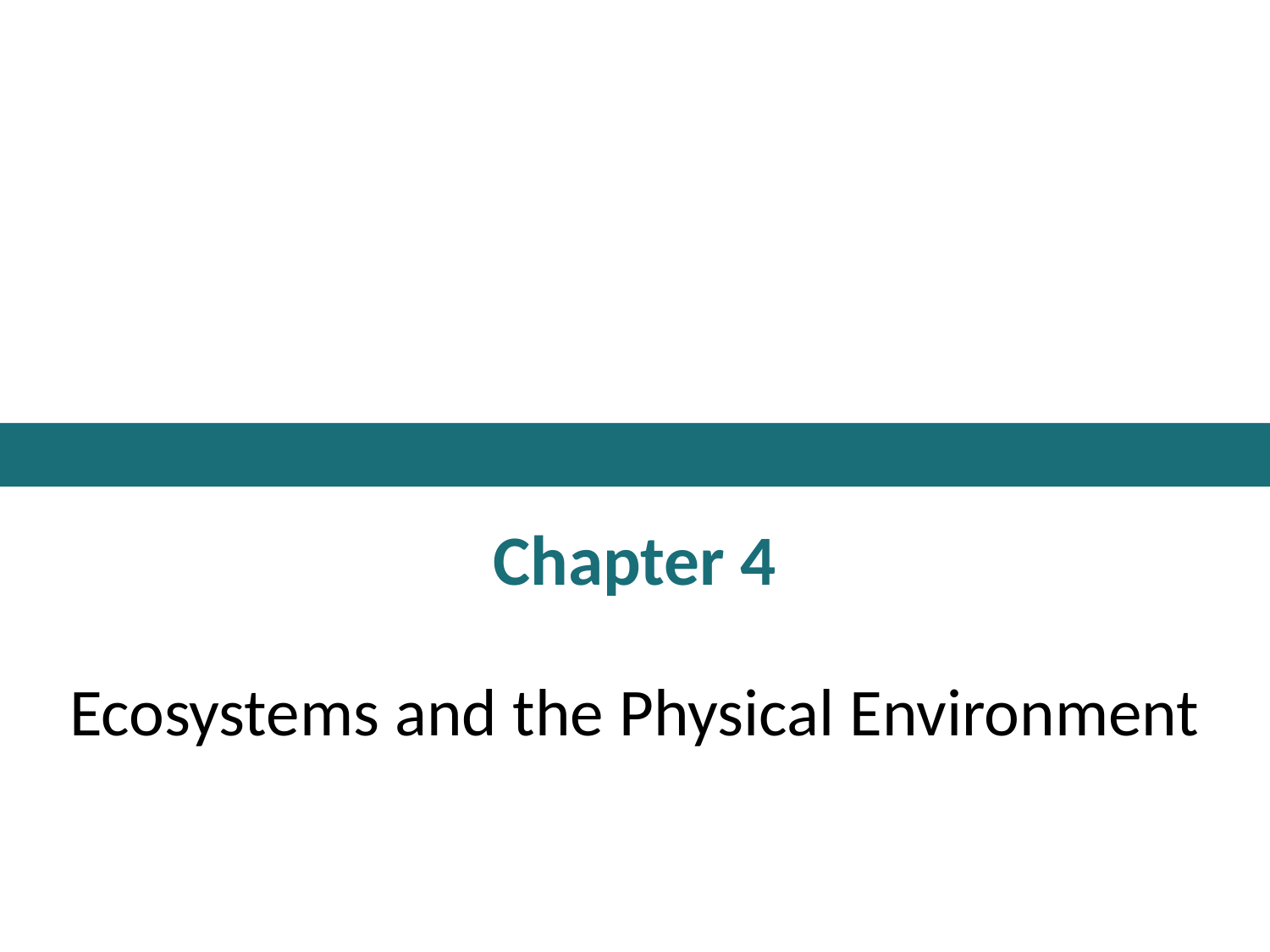

Chapter 4
Ecosystems and the Physical Environment